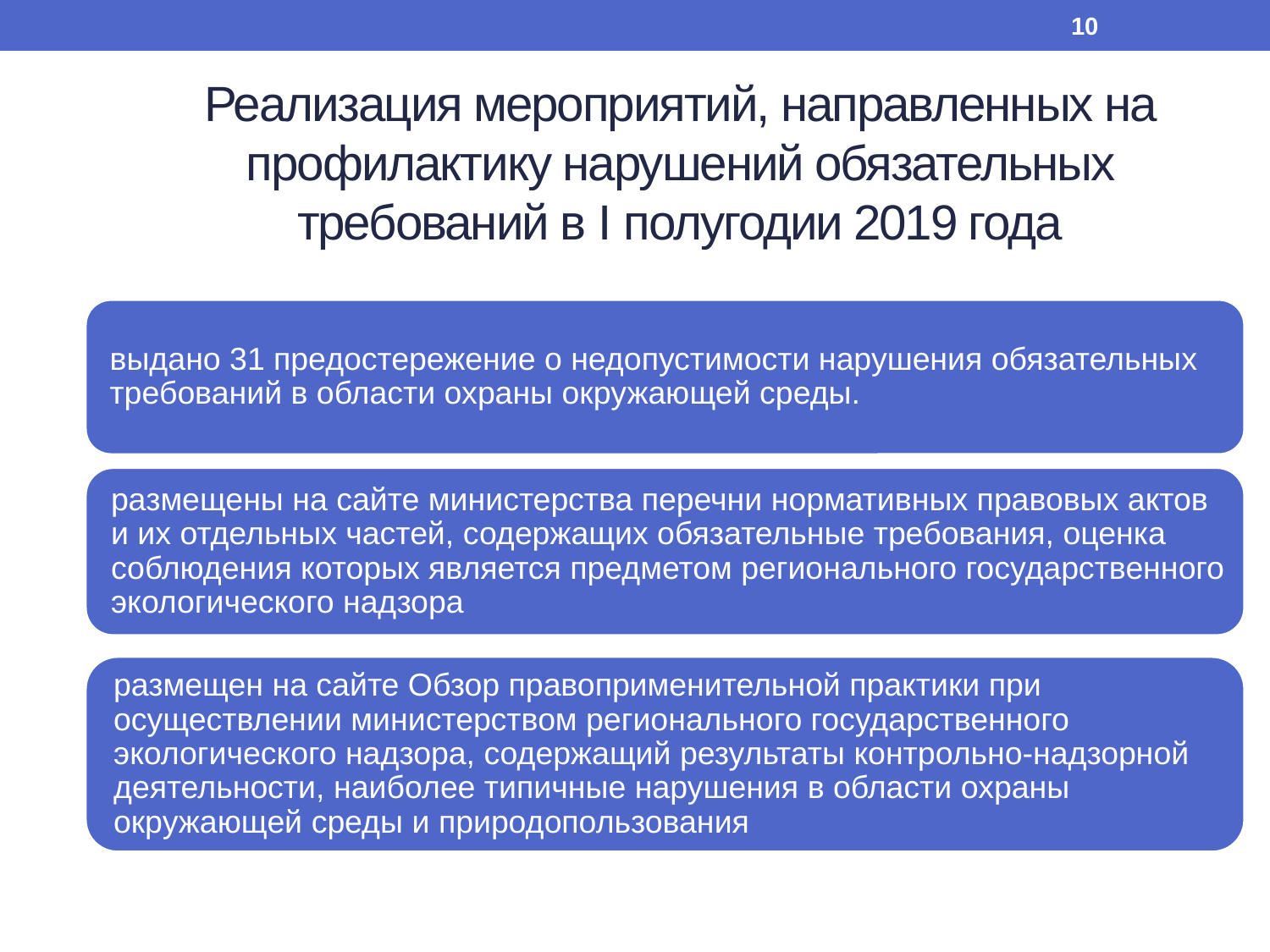

10
Реализация мероприятий, направленных на профилактику нарушений обязательных требований в I полугодии 2019 года
выдано 31 предостережение о недопустимости нарушения обязательных требований в области охраны окружающей среды.
размещены на сайте министерства перечни нормативных правовых актов и их отдельных частей, содержащих обязательные требования, оценка соблюдения которых является предметом регионального государственного экологического надзора

размещен на сайте Обзор правоприменительной практики при осуществлении министерством регионального государственного экологического надзора, содержащий результаты контрольно-надзорной деятельности, наиболее типичные нарушения в области охраны окружающей среды и природопользования